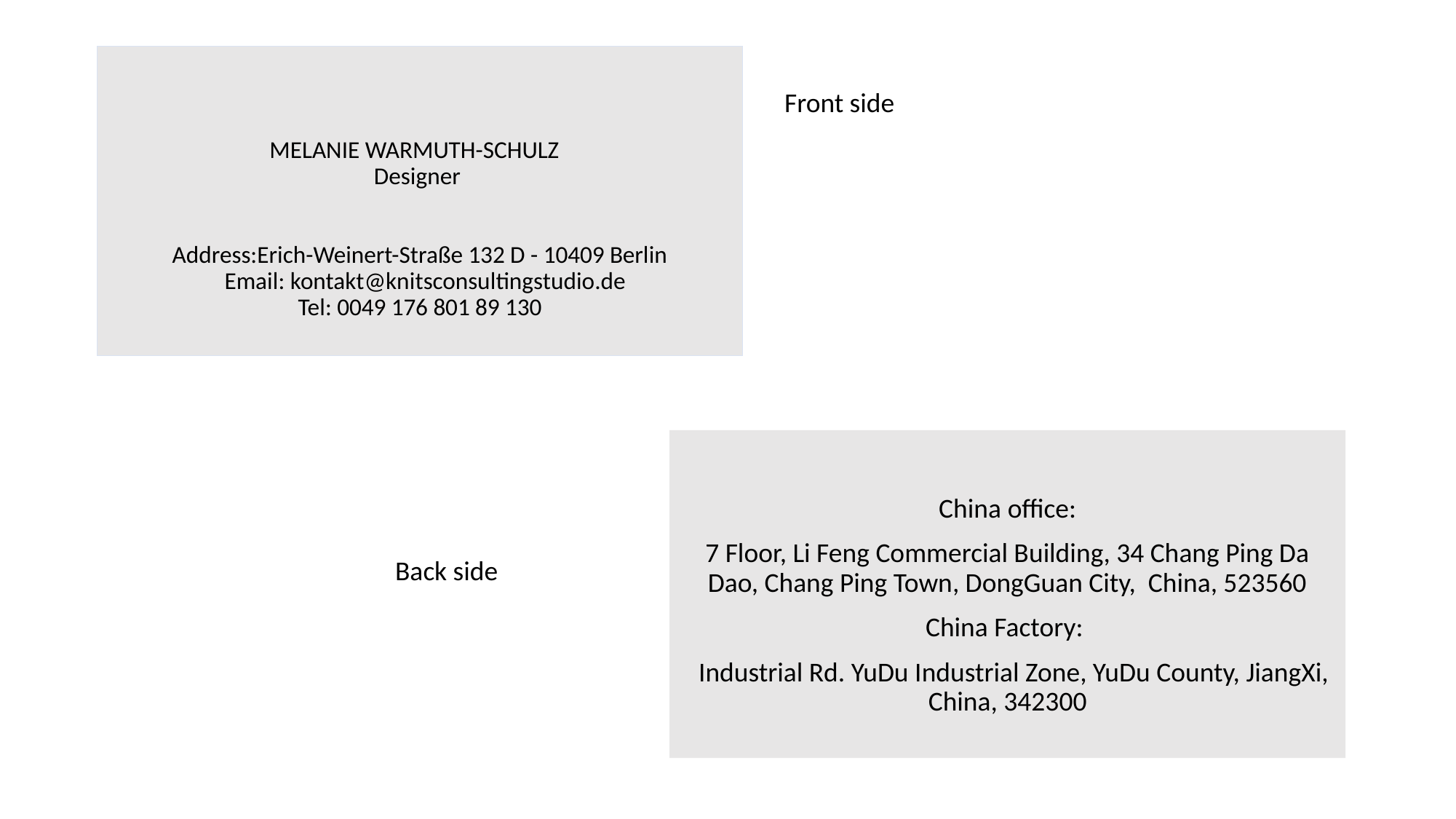

# MELANIE WARMUTH-SCHULZ Designer Address:Erich-Weinert-Straße 132 D - 10409 Berlin Email: kontakt@knitsconsultingstudio.de Tel: 0049 176 801 89 130
Front side

China office:
7 Floor, Li Feng Commercial Building, 34 Chang Ping Da Dao, Chang Ping Town, DongGuan City,  China, 523560
China Factory:
  Industrial Rd. YuDu Industrial Zone, YuDu County, JiangXi, China, 342300

Back side